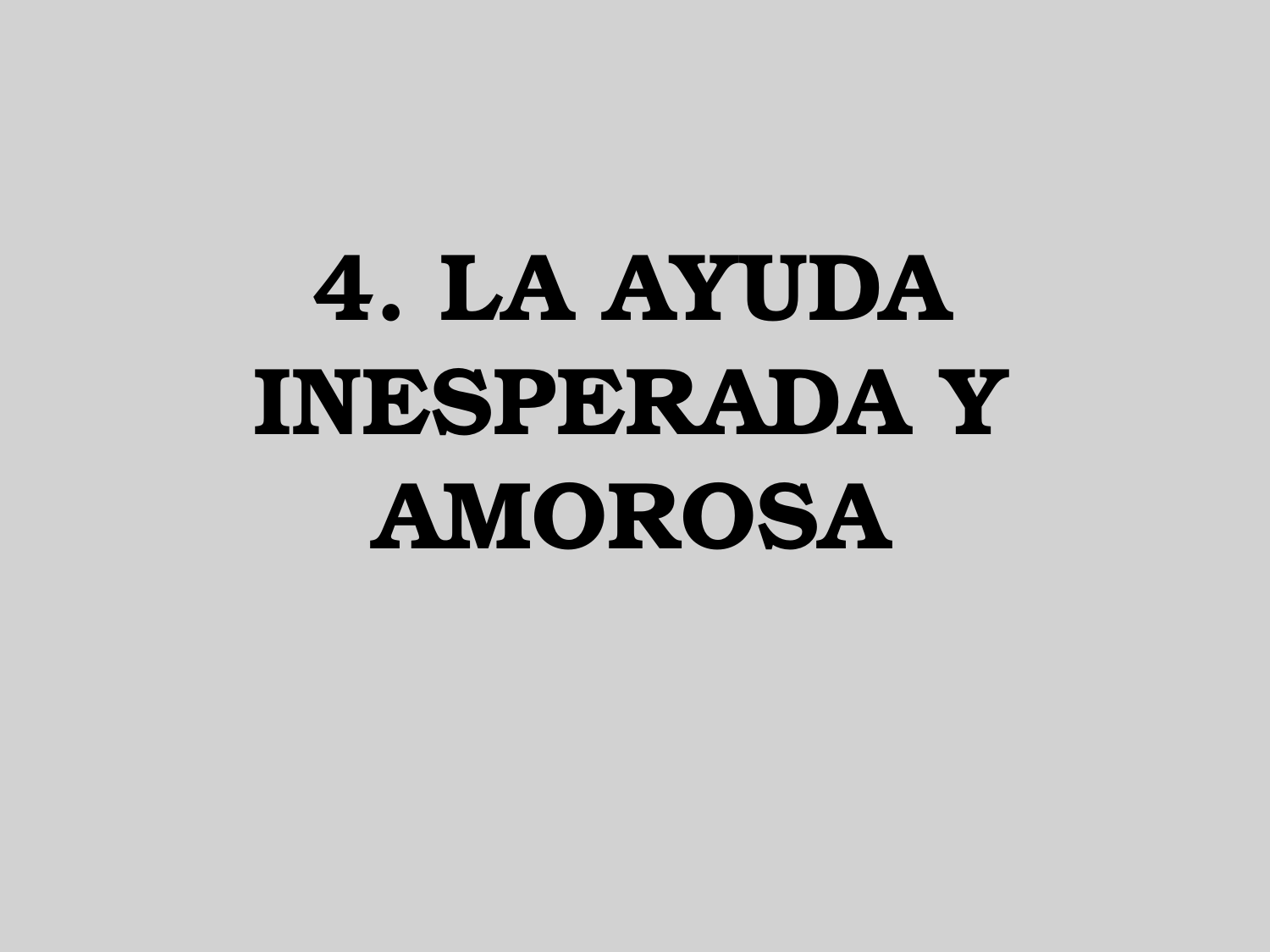

# 4. LA AYUDA INESPERADA Y AMOROSA